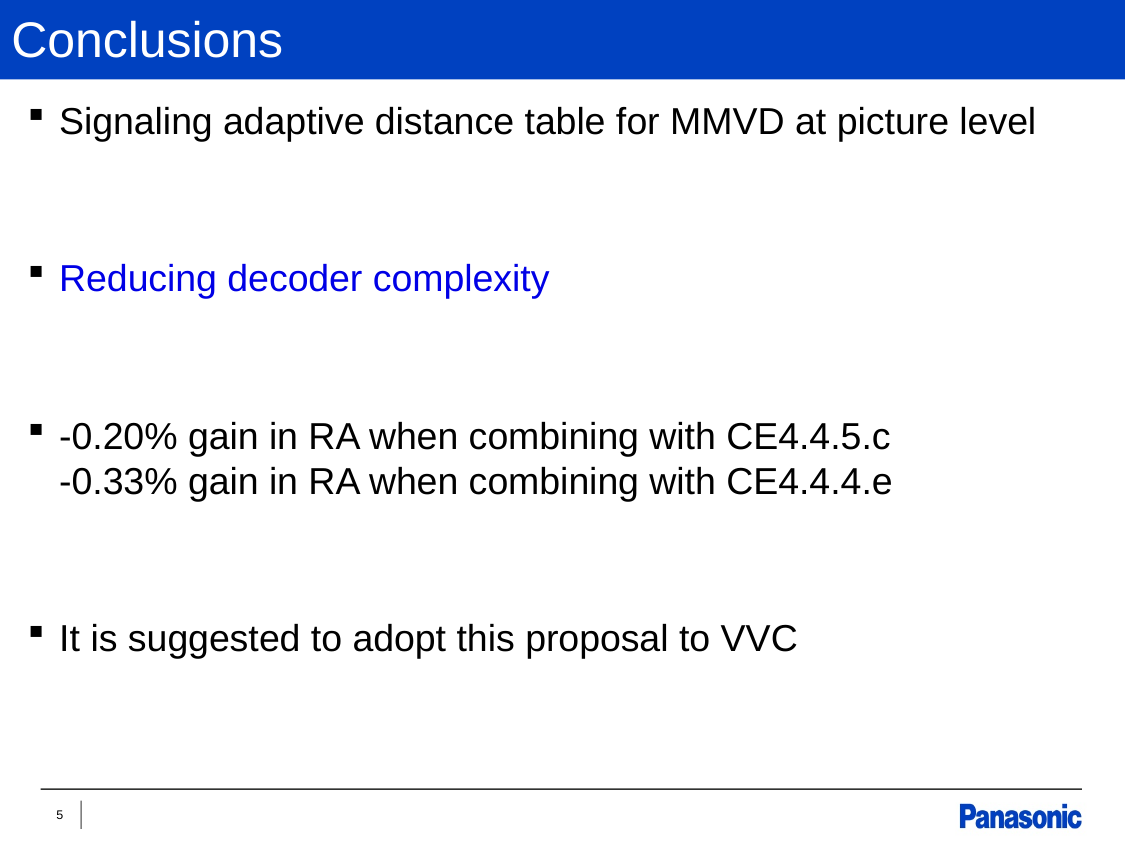

# Conclusions
Signaling adaptive distance table for MMVD at picture level

Reducing decoder complexity

-0.20% gain in RA when combining with CE4.4.5.c
-0.33% gain in RA when combining with CE4.4.4.e

It is suggested to adopt this proposal to VVC